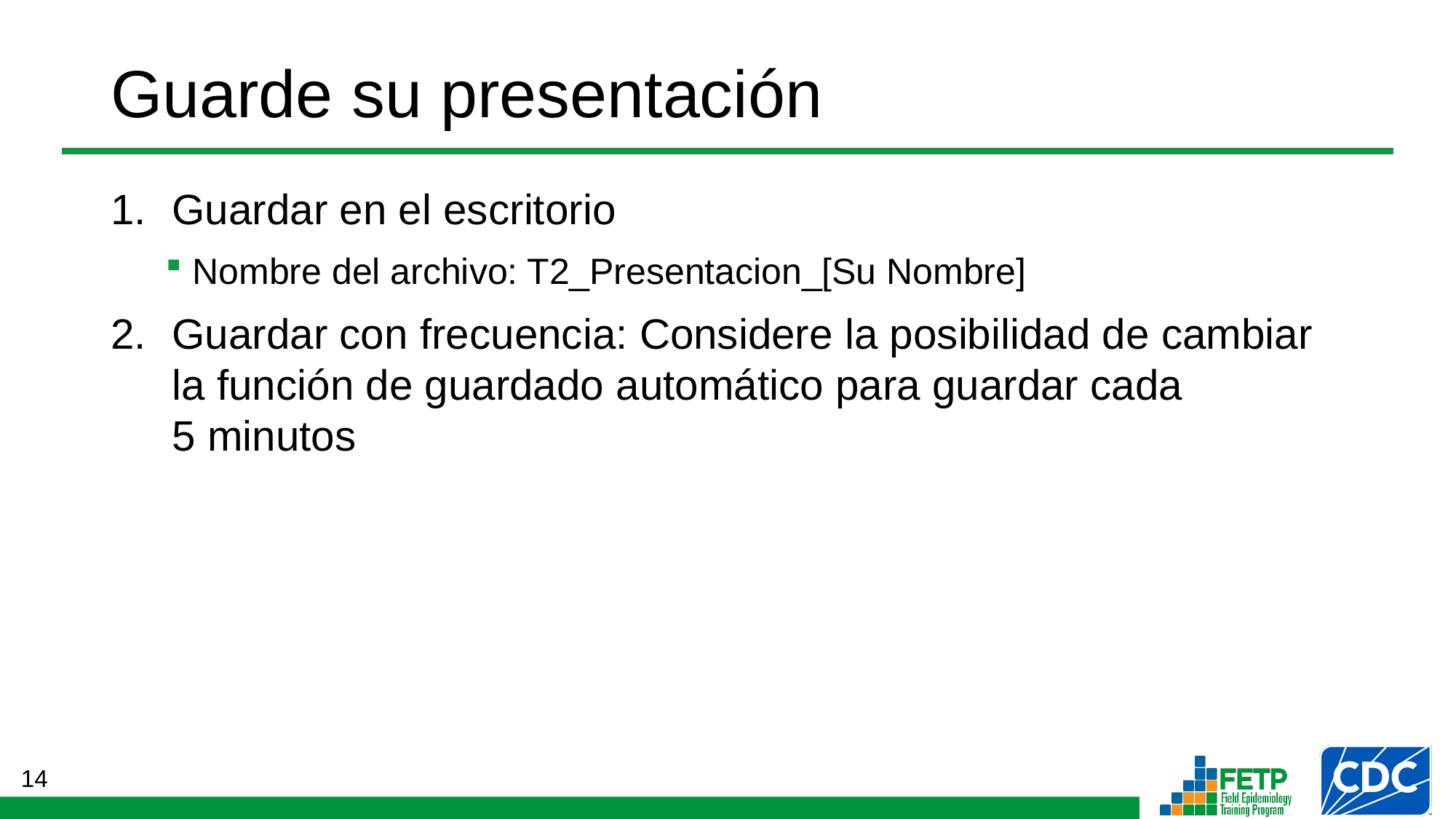

# Guarde su presentación
Guardar en el escritorio
Nombre del archivo: T2_Presentacion_[Su Nombre]
Guardar con frecuencia: Considere la posibilidad de cambiar la función de guardado automático para guardar cada
5 minutos